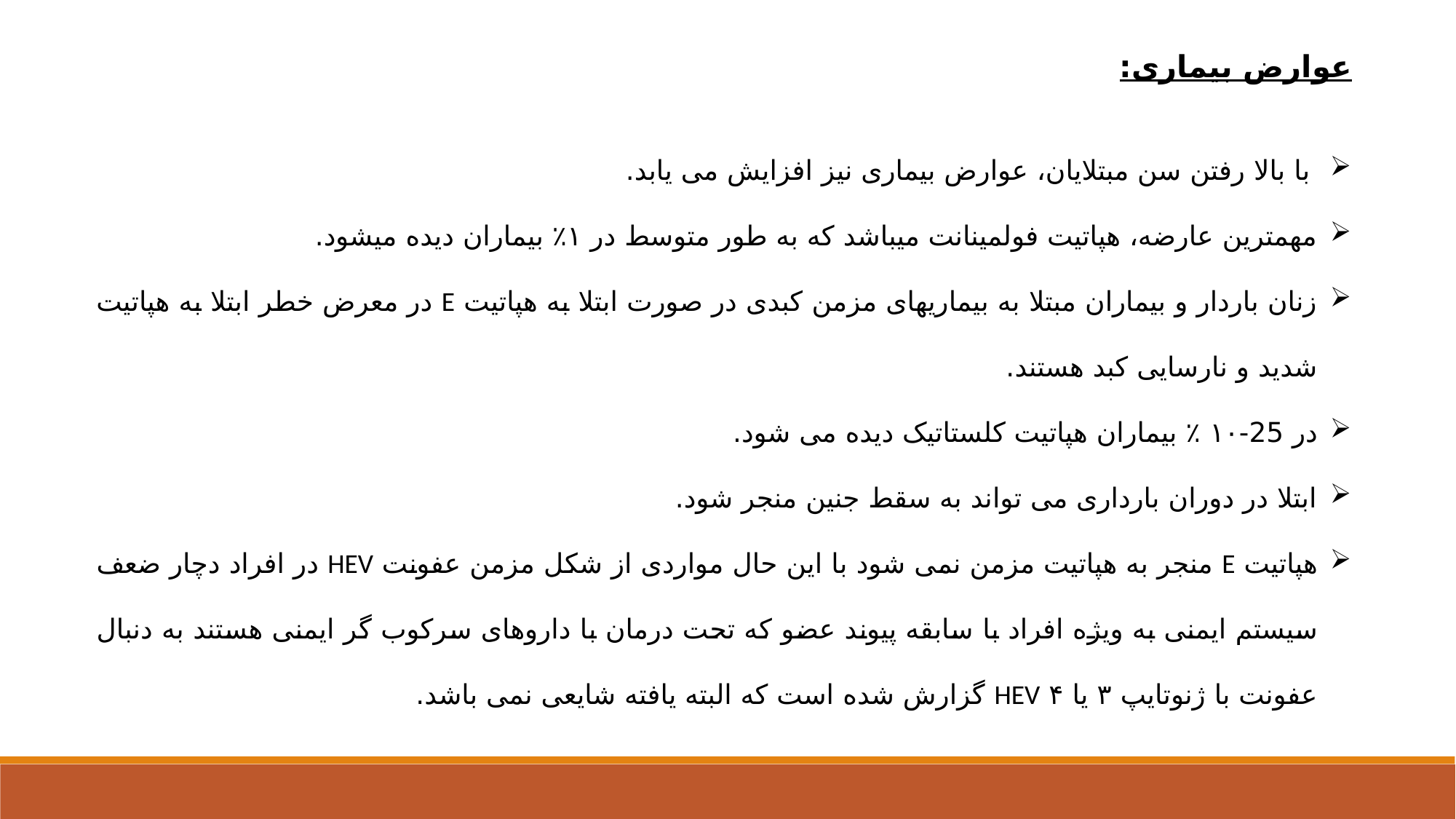

عوارض بیماری:

با بالا رفتن سن مبتلایان، عوارض بیماری نیز افزایش می یابد.
مهمترین عارضه، هپاتیت فولمینانت میباشد که به طور متوسط در ۱٪ بیماران دیده میشود.
زنان باردار و بیماران مبتلا به بیماریهای مزمن کبدی در صورت ابتلا به هپاتیت E در معرض خطر ابتلا به هپاتیت شدید و نارسایی کبد هستند.
در 25-۱۰ ٪ بیماران هپاتیت کلستاتیک دیده می شود.
ابتلا در دوران بارداری می تواند به سقط جنین منجر شود.
هپاتیت E منجر به هپاتیت مزمن نمی شود با این حال مواردی از شکل مزمن عفونت HEV در افراد دچار ضعف سیستم ایمنی به ویژه افراد با سابقه پیوند عضو که تحت درمان با داروهای سرکوب گر ایمنی هستند به دنبال عفونت با ژنوتایپ ۳ یا ۴ HEV گزارش شده است که البته یافته شایعی نمی باشد.